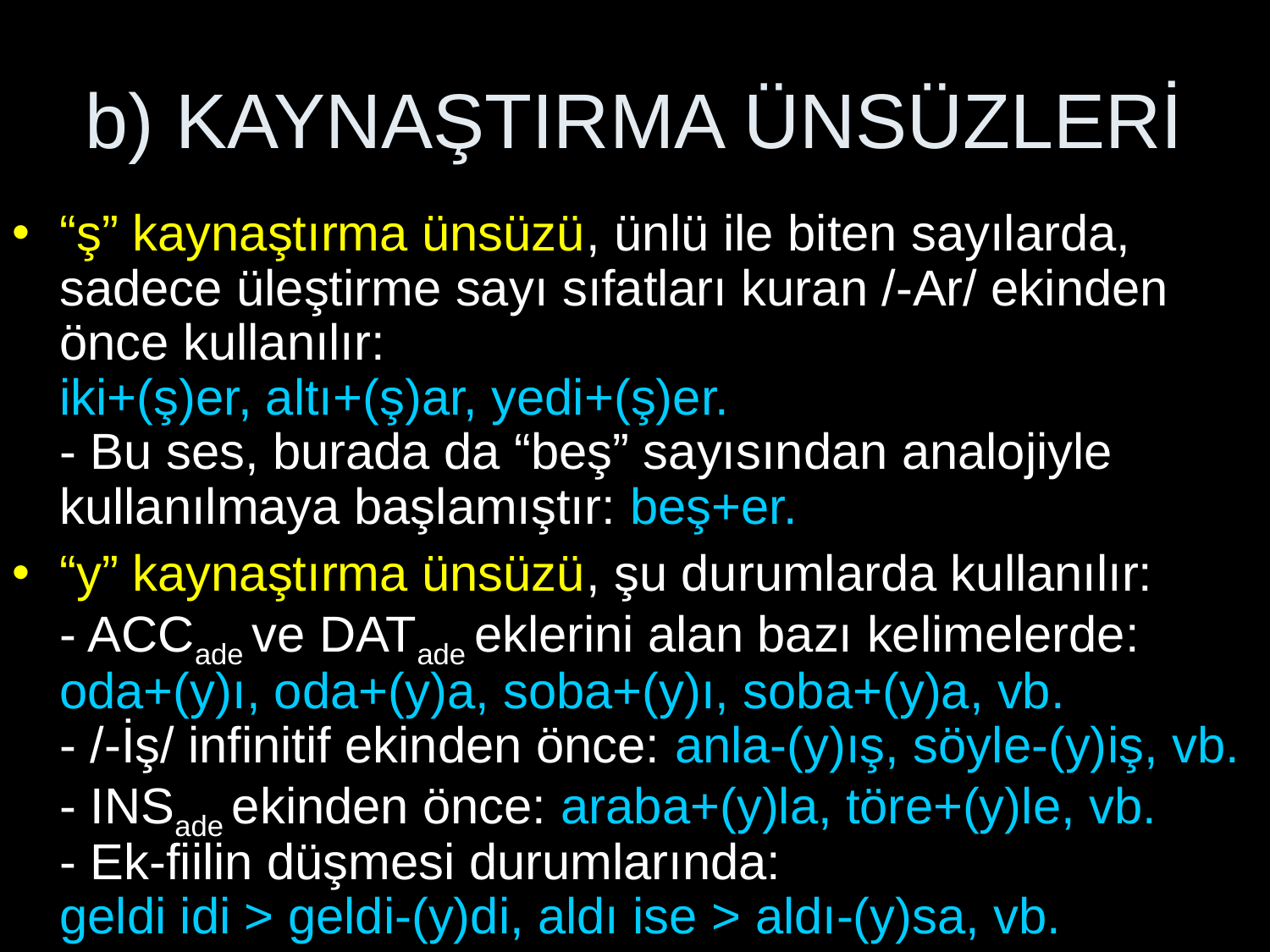

# b) KAYNAŞTIRMA ÜNSÜZLERİ
“ş” kaynaştırma ünsüzü, ünlü ile biten sayılarda, sadece üleştirme sayı sıfatları kuran /-Ar/ ekinden önce kullanılır:
iki+(ş)er, altı+(ş)ar, yedi+(ş)er.
- Bu ses, burada da “beş” sayısından analojiyle kullanılmaya başlamıştır: beş+er.
“y” kaynaştırma ünsüzü, şu durumlarda kullanılır:
- ACCade ve DATade eklerini alan bazı kelimelerde:
oda+(y)ı, oda+(y)a, soba+(y)ı, soba+(y)a, vb.
- /-İş/ infinitif ekinden önce: anla-(y)ış, söyle-(y)iş, vb.
- INSade ekinden önce: araba+(y)la, töre+(y)le, vb.
- Ek-fiilin düşmesi durumlarında:
geldi idi > geldi-(y)di, aldı ise > aldı-(y)sa, vb.